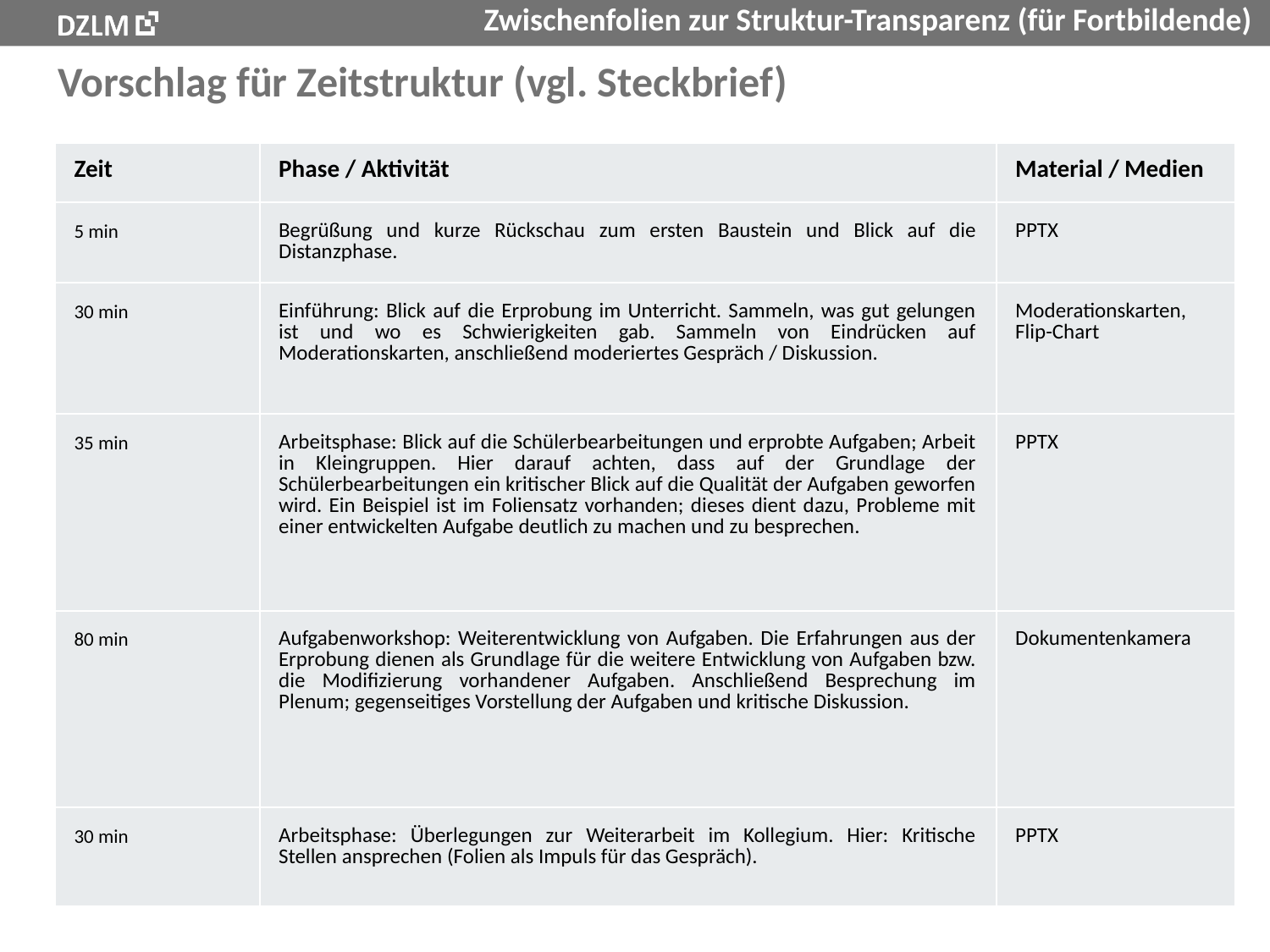

# Vorschlag für Zeitstruktur (vgl. Steckbrief)
| Zeit | Phase / Aktivität | Material / Medien |
| --- | --- | --- |
| 5 min | Begrüßung und kurze Rückschau zum ersten Baustein und Blick auf die Distanzphase. | PPTX |
| 30 min | Einführung: Blick auf die Erprobung im Unterricht. Sammeln, was gut gelungen ist und wo es Schwierigkeiten gab. Sammeln von Eindrücken auf Moderationskarten, anschließend moderiertes Gespräch / Diskussion. | Moderationskarten, Flip-Chart |
| 35 min | Arbeitsphase: Blick auf die Schülerbearbeitungen und erprobte Aufgaben; Arbeit in Kleingruppen. Hier darauf achten, dass auf der Grundlage der Schülerbearbeitungen ein kritischer Blick auf die Qualität der Aufgaben geworfen wird. Ein Beispiel ist im Foliensatz vorhanden; dieses dient dazu, Probleme mit einer entwickelten Aufgabe deutlich zu machen und zu besprechen. | PPTX |
| 80 min | Aufgabenworkshop: Weiterentwicklung von Aufgaben. Die Erfahrungen aus der Erprobung dienen als Grundlage für die weitere Entwicklung von Aufgaben bzw. die Modifizierung vorhandener Aufgaben. Anschließend Besprechung im Plenum; gegenseitiges Vorstellung der Aufgaben und kritische Diskussion. | Dokumentenkamera |
| 30 min | Arbeitsphase: Überlegungen zur Weiterarbeit im Kollegium. Hier: Kritische Stellen ansprechen (Folien als Impuls für das Gespräch). | PPTX |